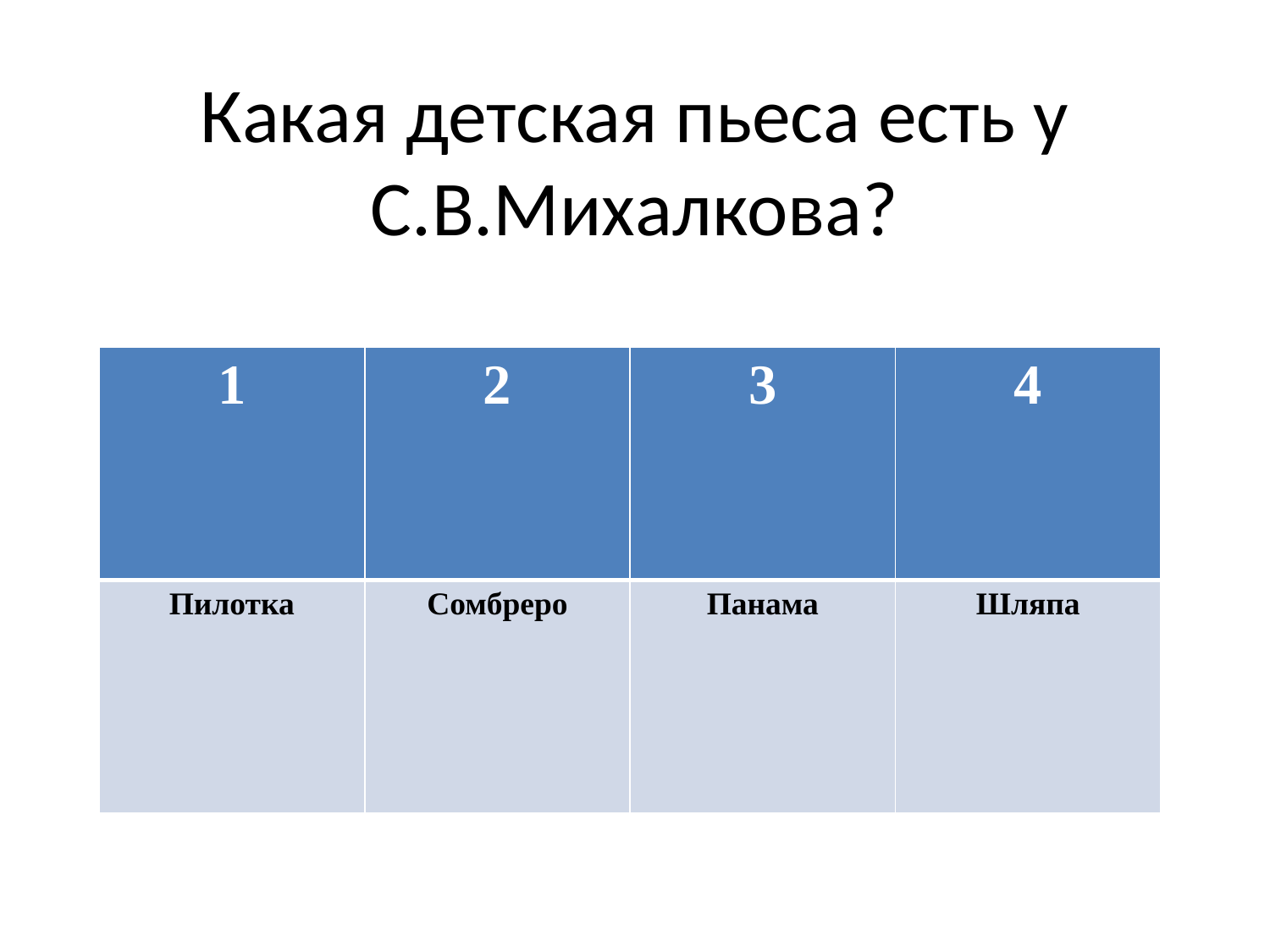

# Какая детская пьеса есть у С.В.Михалкова?
| 1 | 2 | 3 | 4 |
| --- | --- | --- | --- |
| Пилотка | Сомбреро | Панама | Шляпа |